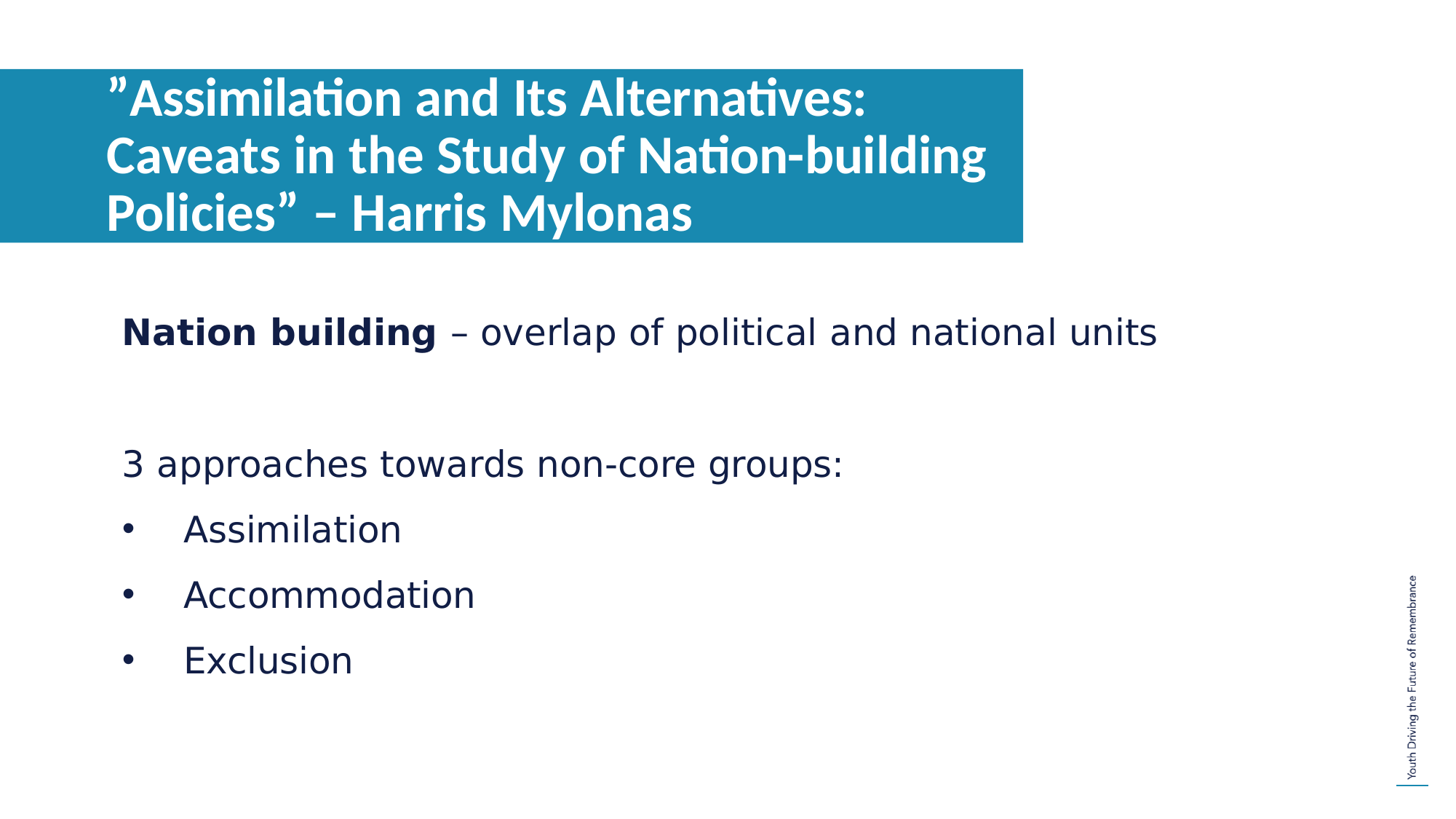

# ”Assimilation and Its Alternatives: Caveats in the Study of Nation-building Policies” – Harris Mylonas
Nation building – overlap of political and national units

3 approaches towards non-core groups:
Assimilation
Accommodation
Exclusion